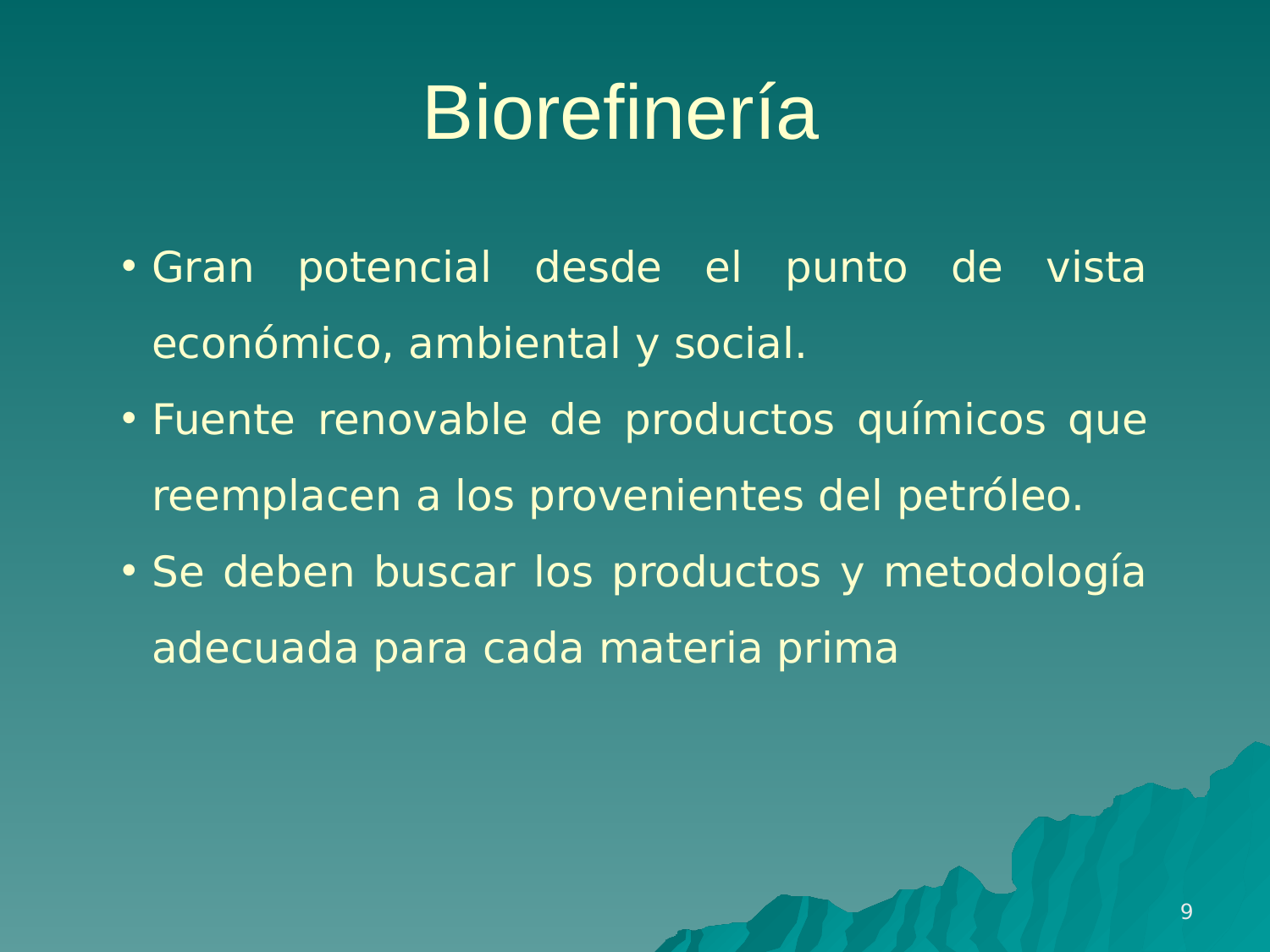

# Biorefinería
Gran potencial desde el punto de vista económico, ambiental y social.
Fuente renovable de productos químicos que reemplacen a los provenientes del petróleo.
Se deben buscar los productos y metodología adecuada para cada materia prima
9